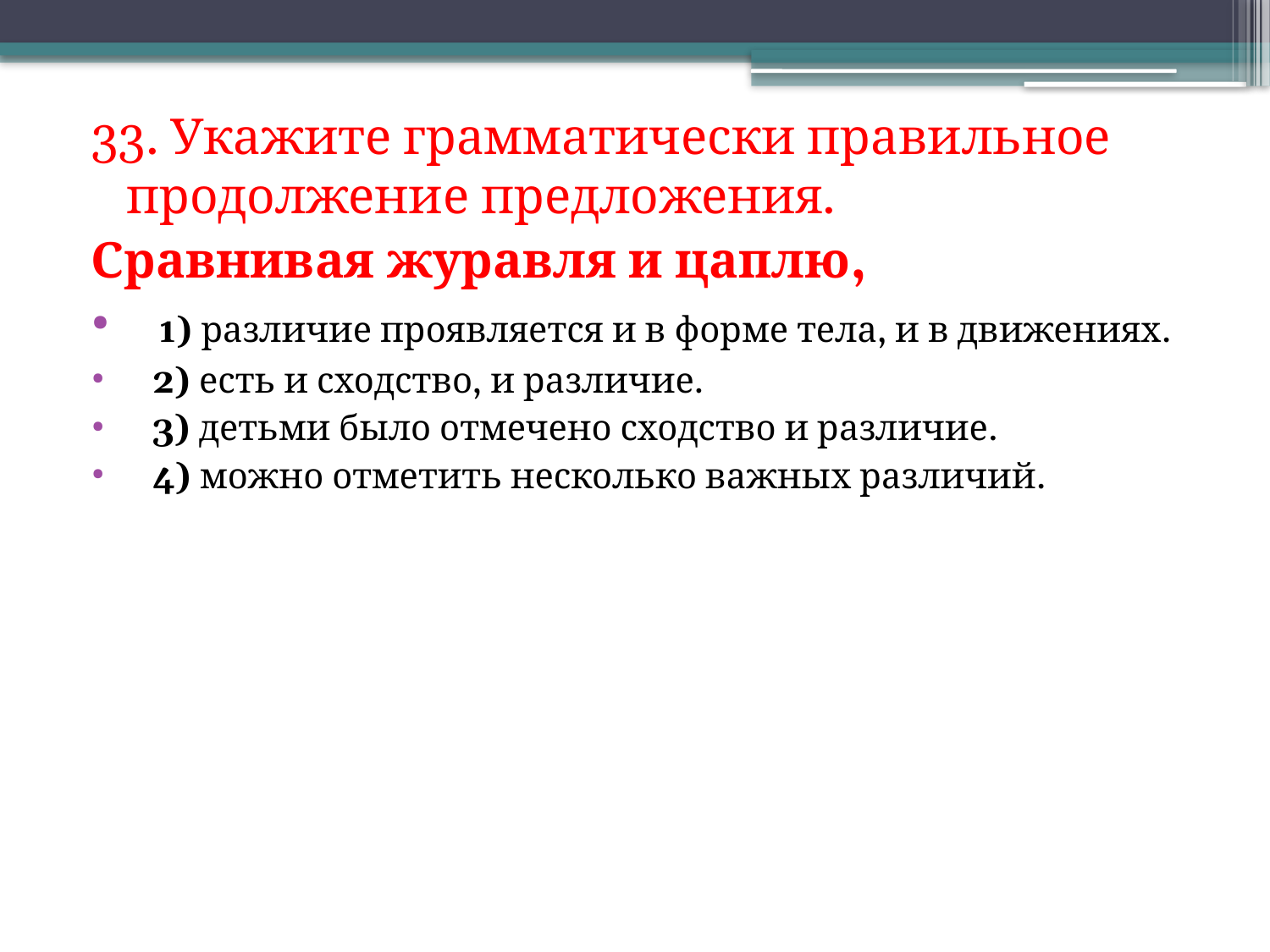

33. Укажите грамматически правильное продолжение предложения.
Сравнивая журавля и цаплю,
   1) различие проявляется и в форме тела, и в движениях.
   2) есть и сходство, и различие.
   3) детьми было отмечено сходство и различие.
   4) можно отметить несколько важных различий.